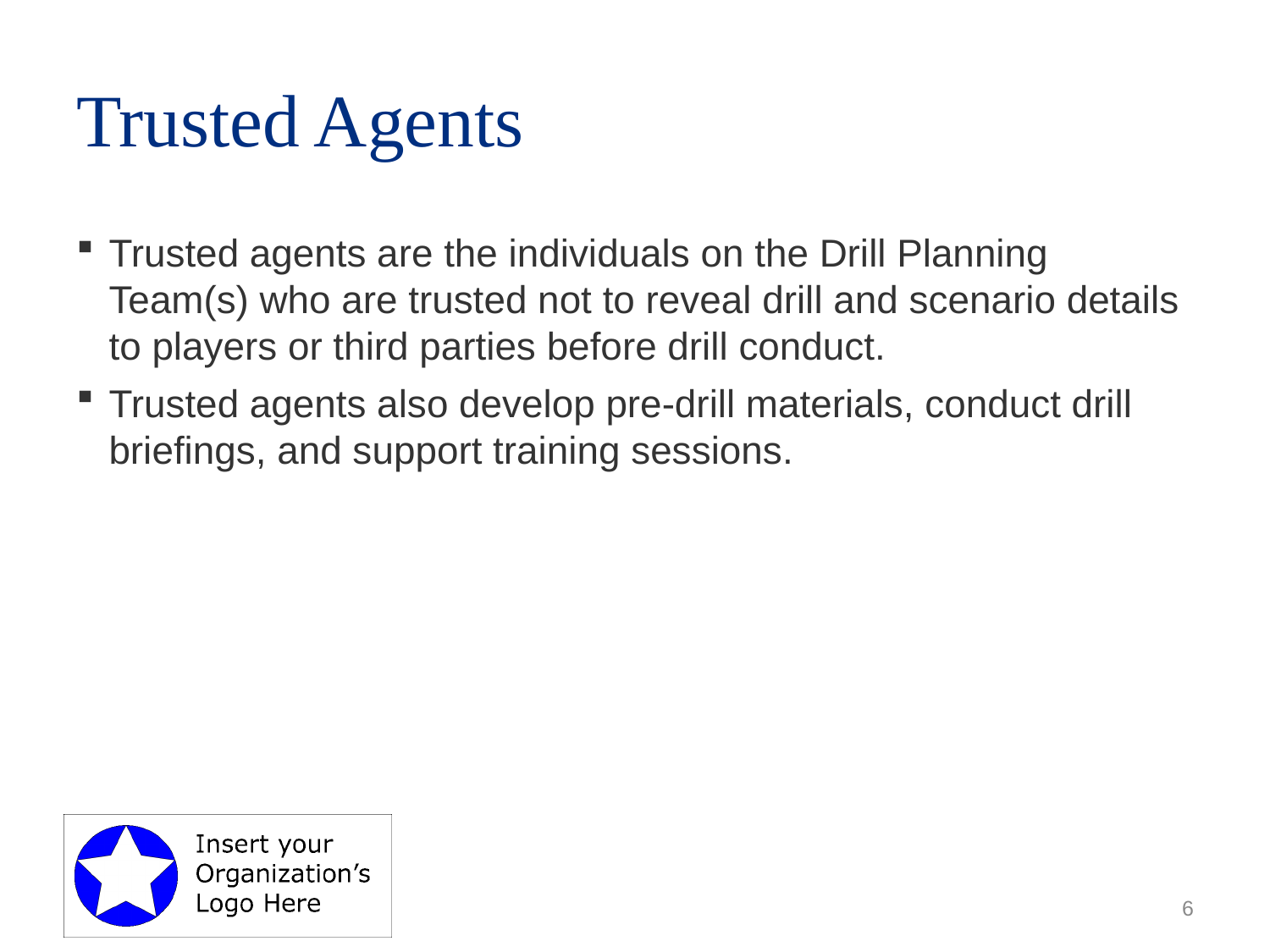

# Trusted Agents
Trusted agents are the individuals on the Drill Planning Team(s) who are trusted not to reveal drill and scenario details to players or third parties before drill conduct.
Trusted agents also develop pre-drill materials, conduct drill briefings, and support training sessions.
6